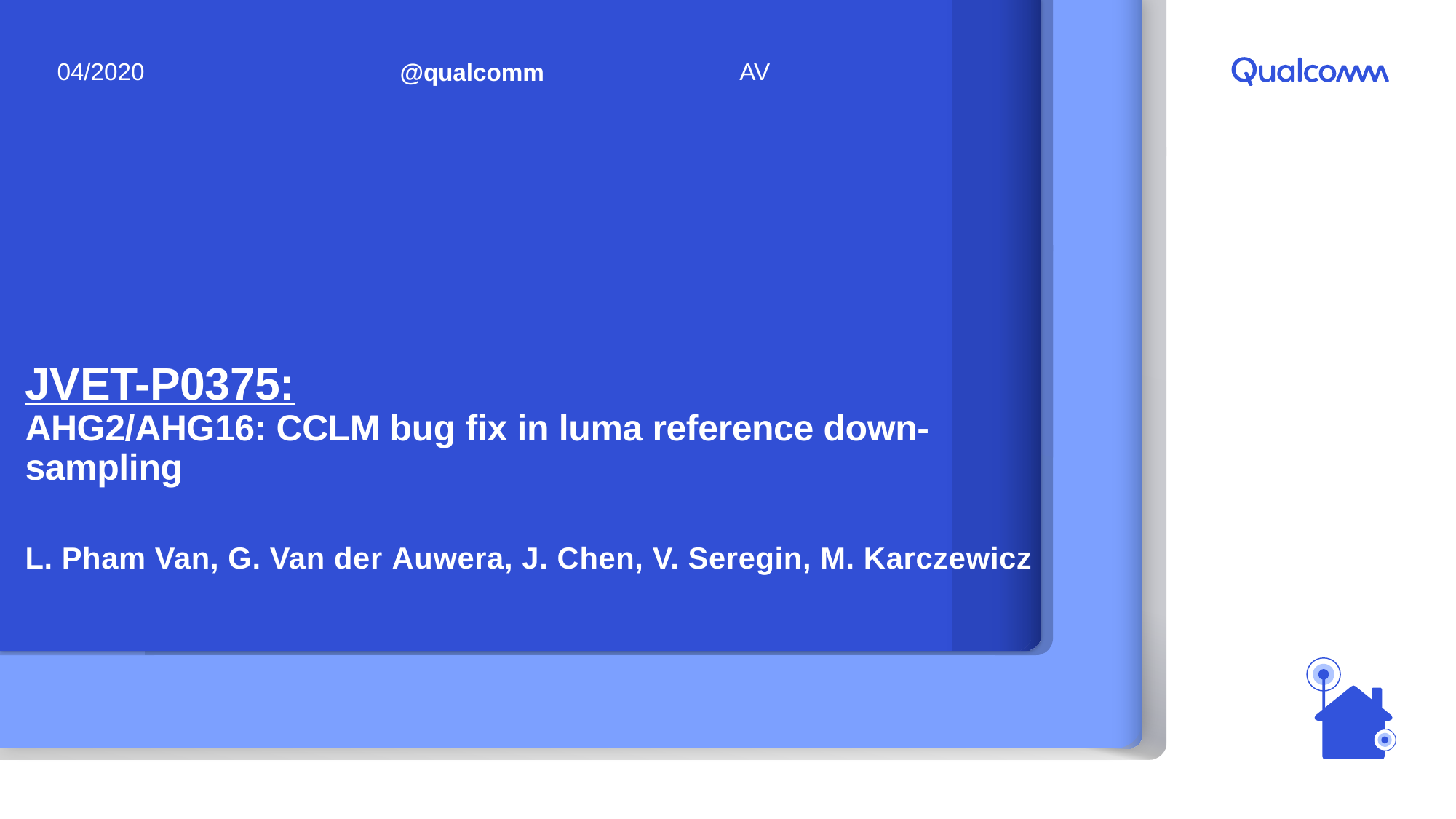

AV
04/2020
@qualcomm
# JVET-P0375: AHG2/AHG16: CCLM bug fix in luma reference down-sampling
L. Pham Van, G. Van der Auwera, J. Chen, V. Seregin, M. Karczewicz